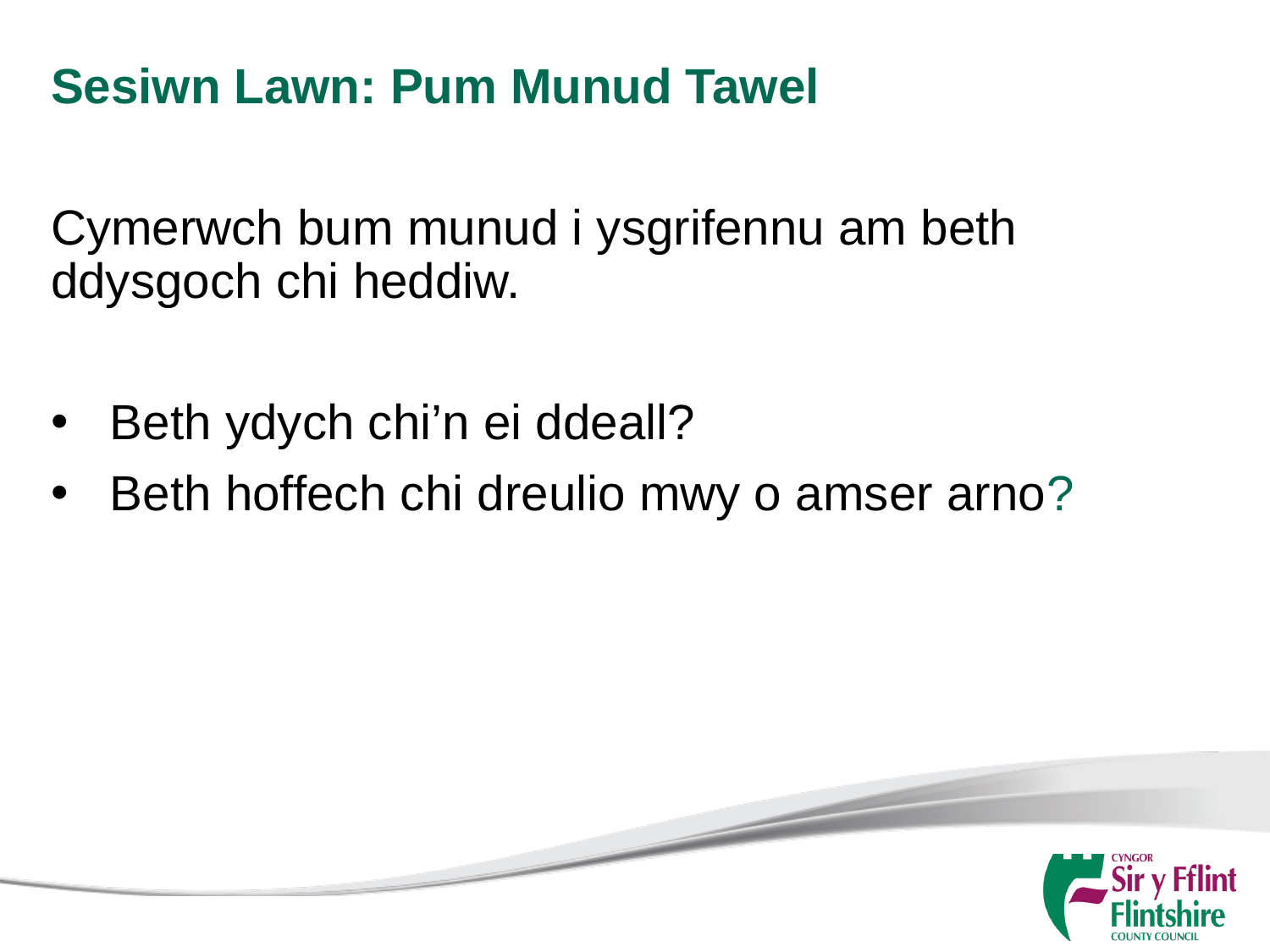

Sesiwn Lawn: Pum Munud Tawel

Cymerwch bum munud i ysgrifennu am beth ddysgoch chi heddiw.

  Beth ydych chi’n ei ddeall?
  Beth hoffech chi dreulio mwy o amser arno?